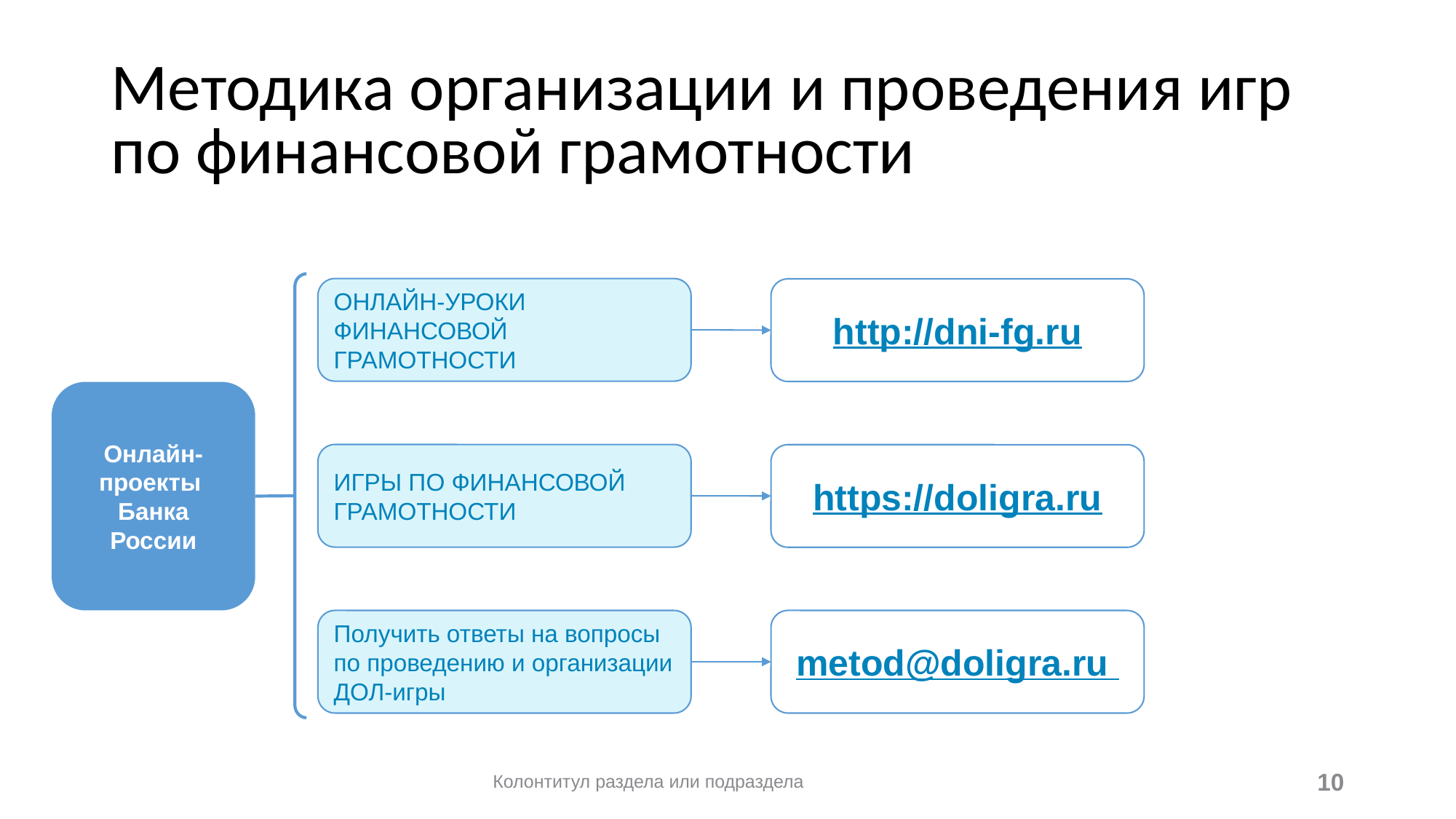

# Методика организации и проведения игр по финансовой грамотности

ОНЛАЙН-УРОКИ ФИНАНСОВОЙ ГРАМОТНОСТИ
http://dni-fg.ru
Онлайн-проекты
Банка России
ИГРЫ ПО ФИНАНСОВОЙ ГРАМОТНОСТИ
https://doligra.ru
Получить ответы на вопросы по проведению и организации ДОЛ-игры
metod@doligra.ru
Колонтитул раздела или подраздела
10